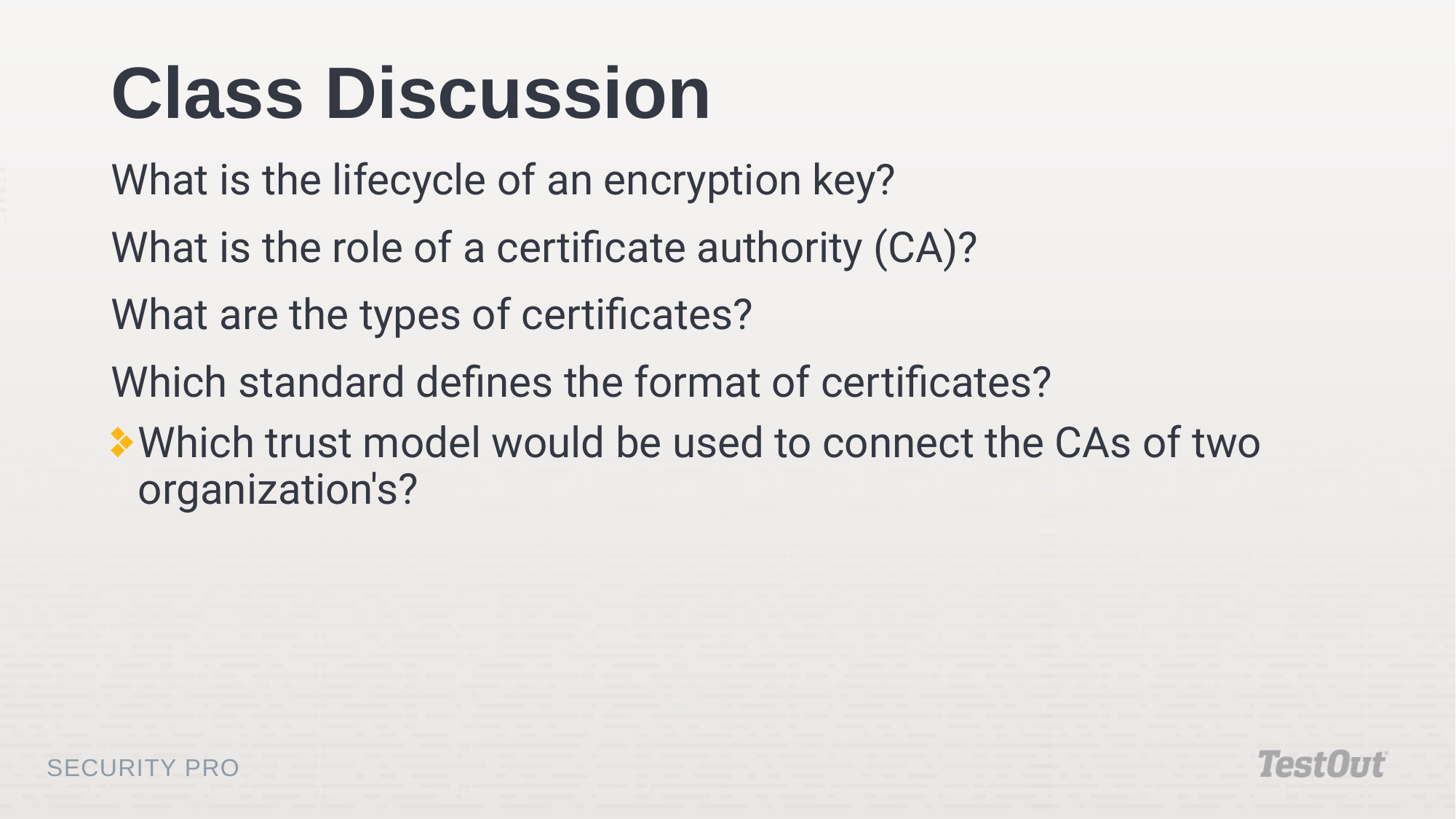

# Class Discussion
What is the lifecycle of an encryption key?
What is the role of a certificate authority (CA)?
What are the types of certificates?
Which standard defines the format of certificates?
Which trust model would be used to connect the CAs of two organization's?
Security Pro